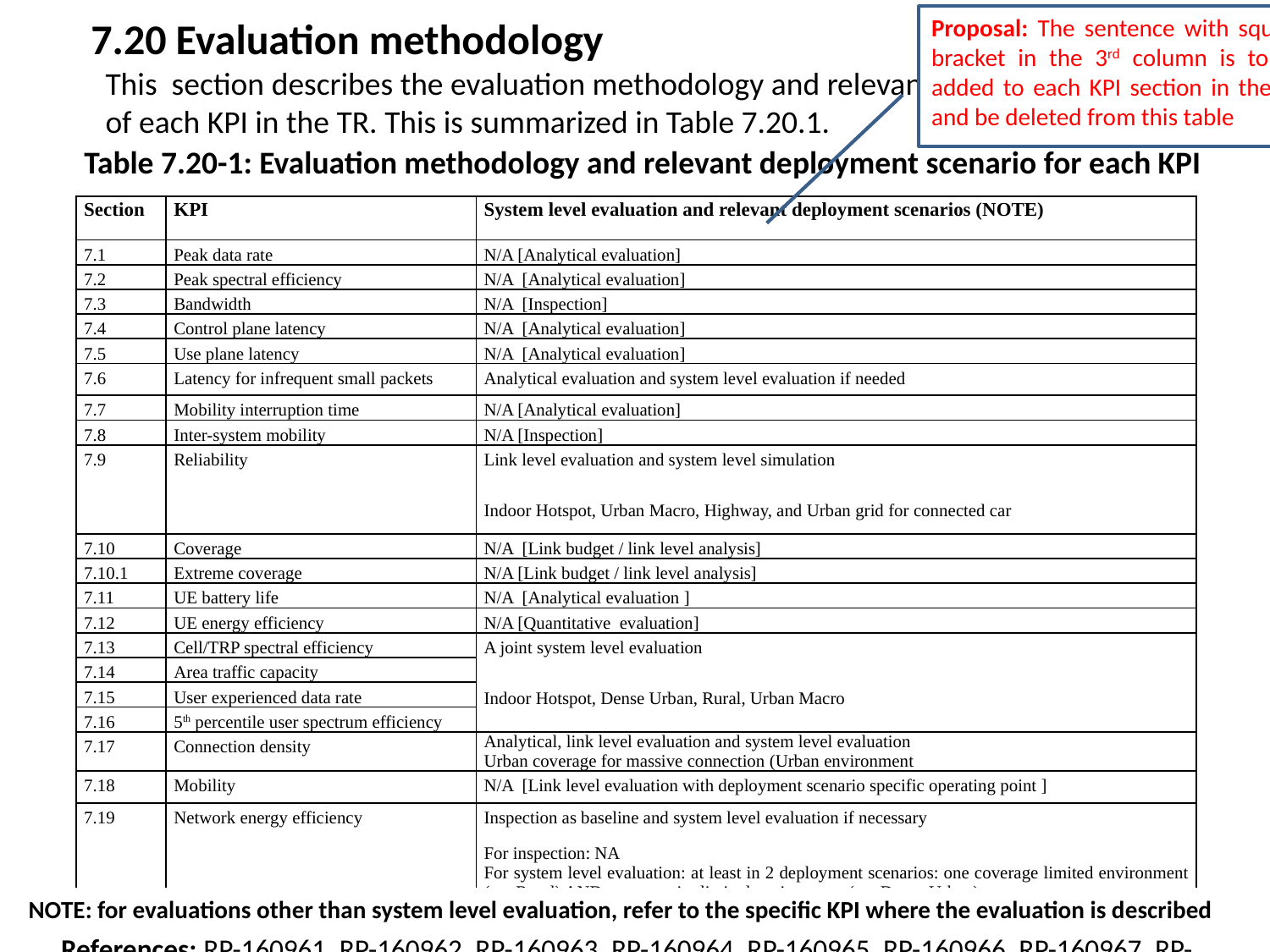

7.20 Evaluation methodology
  This  section describes the evaluation methodology and relevant deployment scenario
  of each KPI in the TR. This is summarized in Table 7.20.1.
Proposal: The sentence with square bracket in the 3rd column is to be added to each KPI section in the TR and be deleted from this table
Table 7.20-1: Evaluation methodology and relevant deployment scenario for each KPI
| Section | KPI | System level evaluation and relevant deployment scenarios (NOTE) |
| --- | --- | --- |
| 7.1 | Peak data rate | N/A [Analytical evaluation] |
| 7.2 | Peak spectral efficiency | N/A [Analytical evaluation] |
| 7.3 | Bandwidth | N/A [Inspection] |
| 7.4 | Control plane latency | N/A [Analytical evaluation] |
| 7.5 | Use plane latency | N/A [Analytical evaluation] |
| 7.6 | Latency for infrequent small packets | Analytical evaluation and system level evaluation if needed |
| 7.7 | Mobility interruption time | N/A [Analytical evaluation] |
| 7.8 | Inter-system mobility | N/A [Inspection] |
| 7.9 | Reliability | Link level evaluation and system level simulation Indoor Hotspot, Urban Macro, Highway, and Urban grid for connected car |
| 7.10 | Coverage | N/A [Link budget / link level analysis] |
| 7.10.1 | Extreme coverage | N/A [Link budget / link level analysis] |
| 7.11 | UE battery life | N/A [Analytical evaluation ] |
| 7.12 | UE energy efficiency | N/A [Quantitative evaluation] |
| 7.13 | Cell/TRP spectral efficiency | A joint system level evaluation Indoor Hotspot, Dense Urban, Rural, Urban Macro |
| 7.14 | Area traffic capacity |  |
| 7.15 | User experienced data rate |  |
| 7.16 | 5th percentile user spectrum efficiency |  |
| 7.17 | Connection density | Analytical, link level evaluation and system level evaluation Urban coverage for massive connection (Urban environment |
| 7.18 | Mobility | N/A [Link level evaluation with deployment scenario specific operating point ] |
| 7.19 | Network energy efficiency | Inspection as baseline and system level evaluation if necessary For inspection: NA For system level evaluation: at least in 2 deployment scenarios: one coverage limited environment (ex: Rural) AND one capacity limited environment (ex: Dense Urban) |
NOTE: for evaluations other than system level evaluation, refer to the specific KPI where the evaluation is described
References: RP-160961, RP-160962, RP-160963, RP-160964, RP-160965, RP-160966, RP-160967, RP-160968, RP-160969, RP-160970, RP-160884, RP-160885, RP-160805